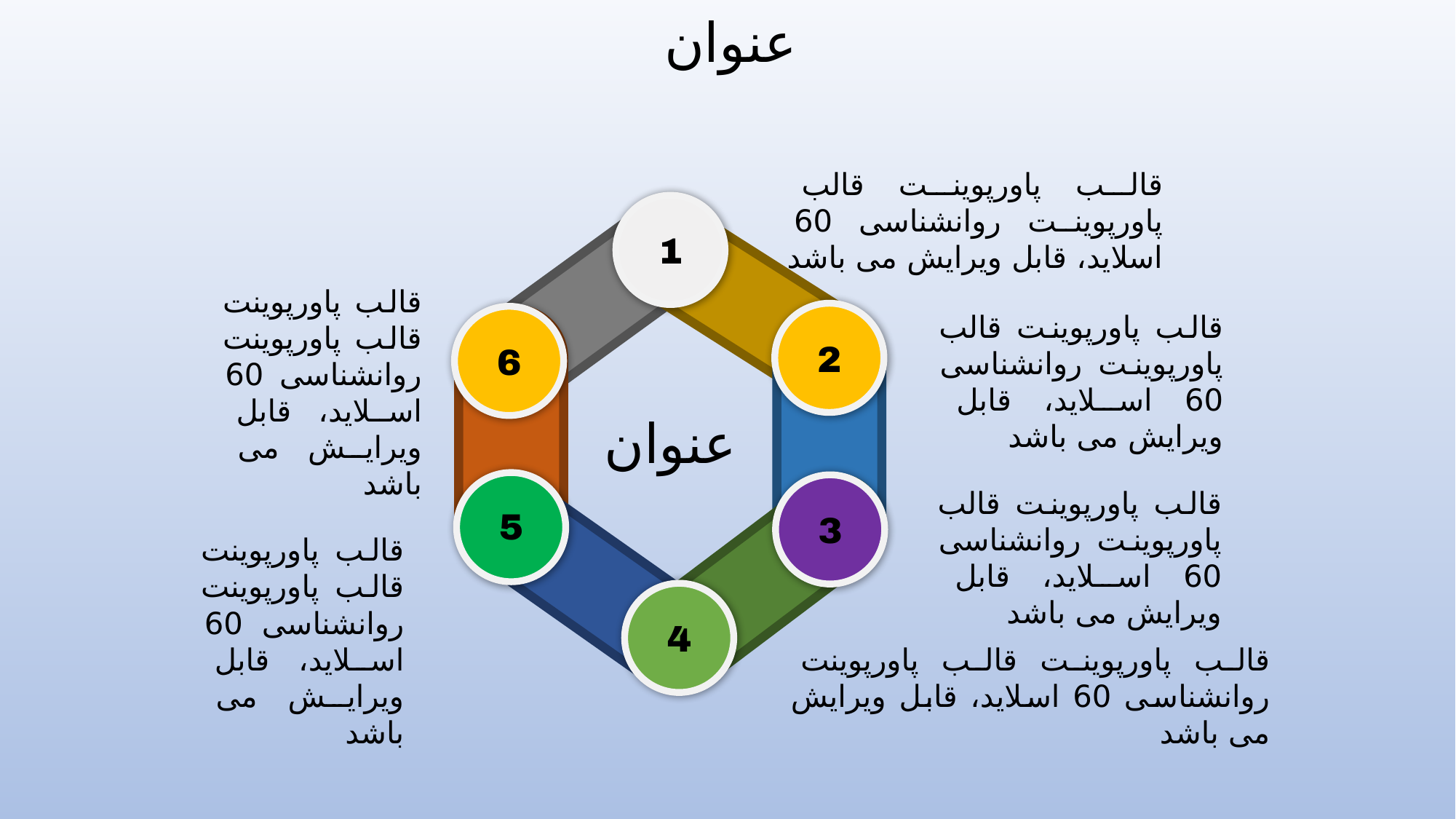

عنوان
قالب پاورپوينت قالب پاورپوینت روانشناسی 60 اسلاید، قابل ویرایش می باشد

1

قالب پاورپوينت قالب پاورپوینت روانشناسی 60 اسلاید، قابل ویرایش می باشد
قالب پاورپوينت قالب پاورپوینت روانشناسی 60 اسلاید، قابل ویرایش می باشد
2
6

عنوان

قالب پاورپوينت قالب پاورپوینت روانشناسی 60 اسلاید، قابل ویرایش می باشد
5
3

قالب پاورپوينت قالب پاورپوینت روانشناسی 60 اسلاید، قابل ویرایش می باشد

4
قالب پاورپوينت قالب پاورپوینت روانشناسی 60 اسلاید، قابل ویرایش می باشد